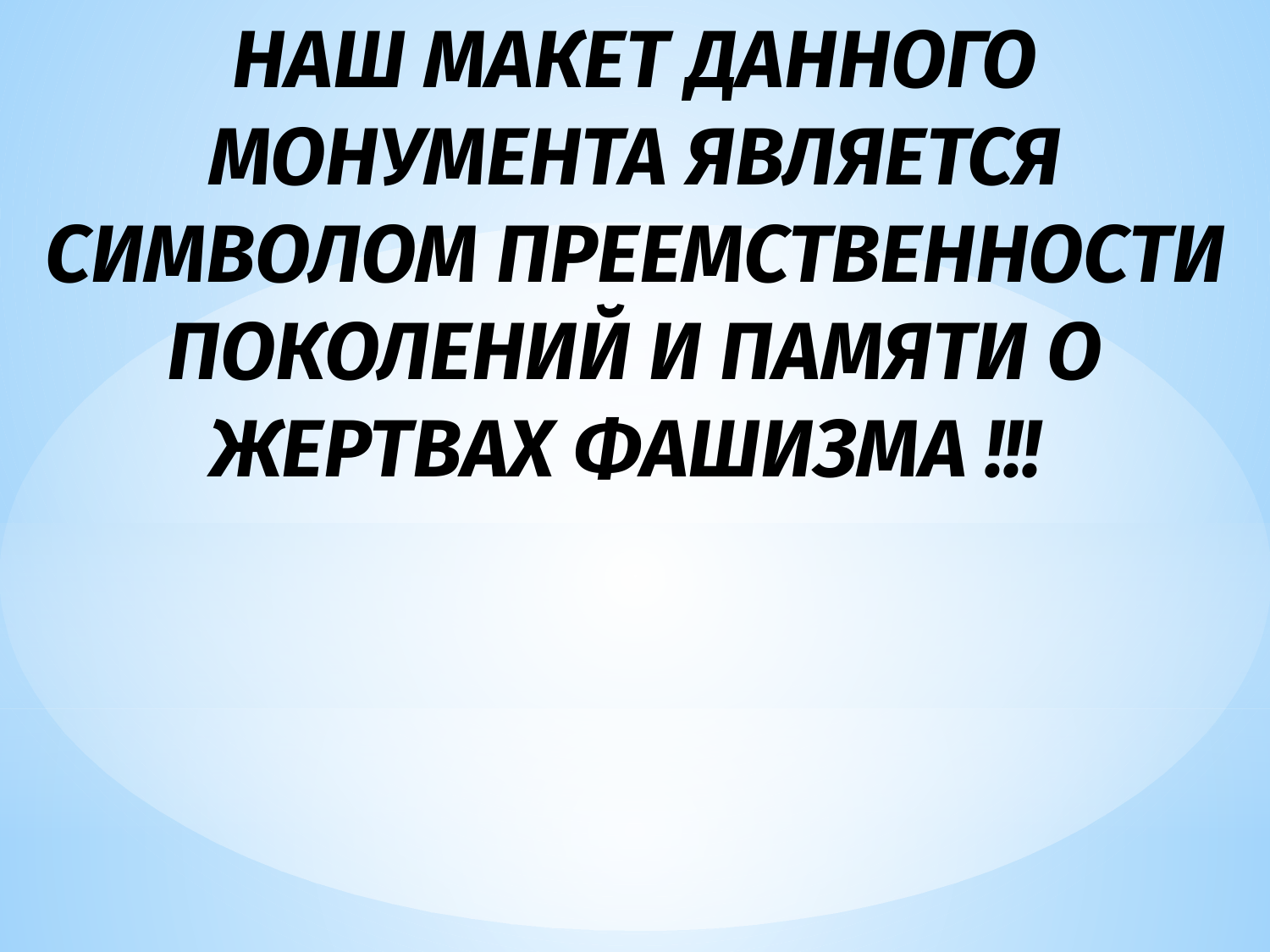

# НАШ МАКЕТ ДАННОГО МОНУМЕНТА ЯВЛЯЕТСЯ СИМВОЛОМ ПРЕЕМСТВЕННОСТИ ПОКОЛЕНИЙ И ПАМЯТИ О ЖЕРТВАХ ФАШИЗМА !!!